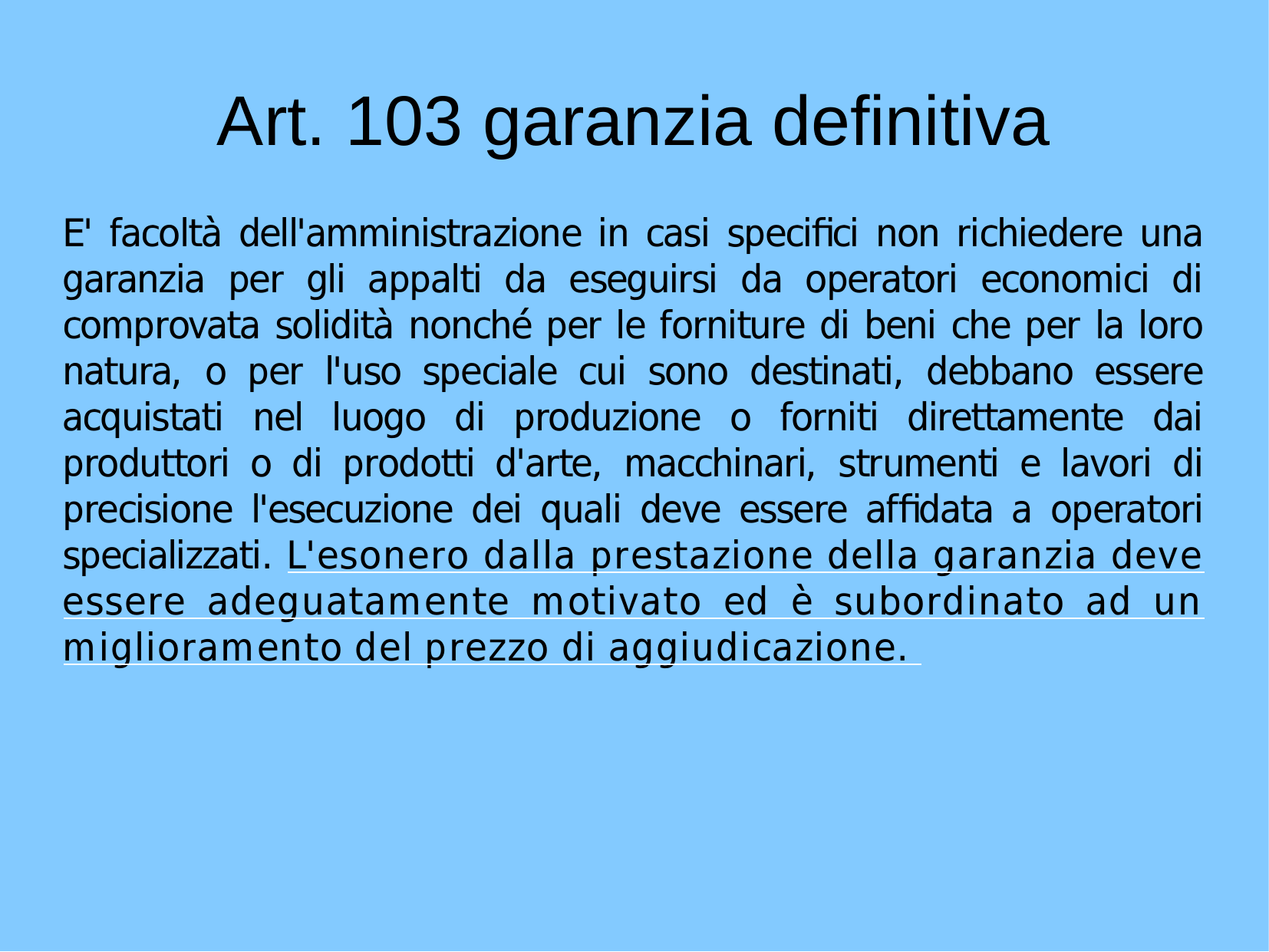

Art. 103 garanzia definitiva
E' facoltà dell'amministrazione in casi specifici non richiedere una garanzia per gli appalti da eseguirsi da operatori economici di comprovata solidità nonché per le forniture di beni che per la loro natura, o per l'uso speciale cui sono destinati, debbano essere acquistati nel luogo di produzione o forniti direttamente dai produttori o di prodotti d'arte, macchinari, strumenti e lavori di precisione l'esecuzione dei quali deve essere affidata a operatori specializzati. L'esonero dalla prestazione della garanzia deve essere adeguatamente motivato ed è subordinato ad un miglioramento del prezzo di aggiudicazione.